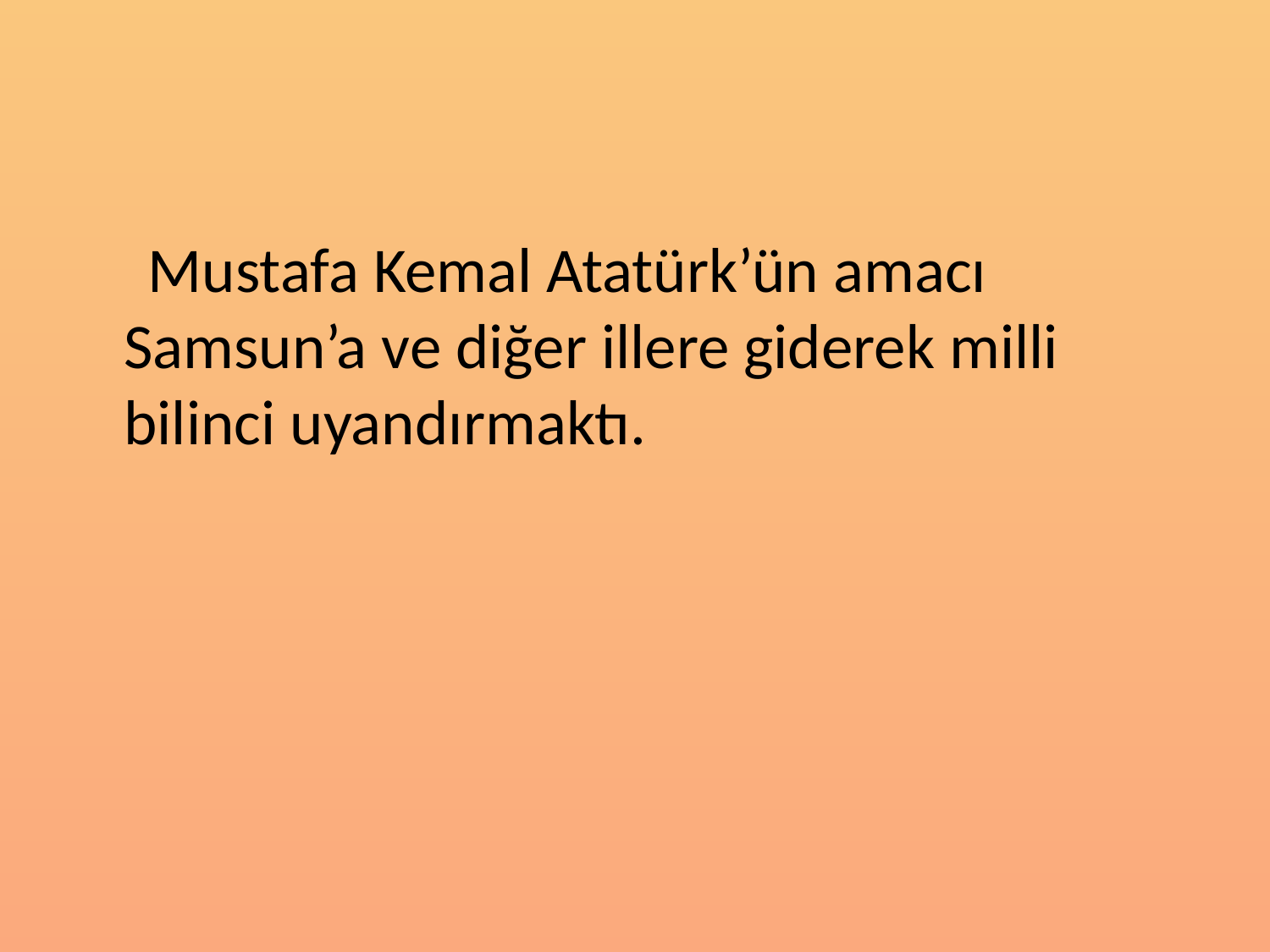

#
     Mustafa Kemal Atatürk’ün amacı Samsun’a ve diğer illere giderek milli bilinci uyandırmaktı.